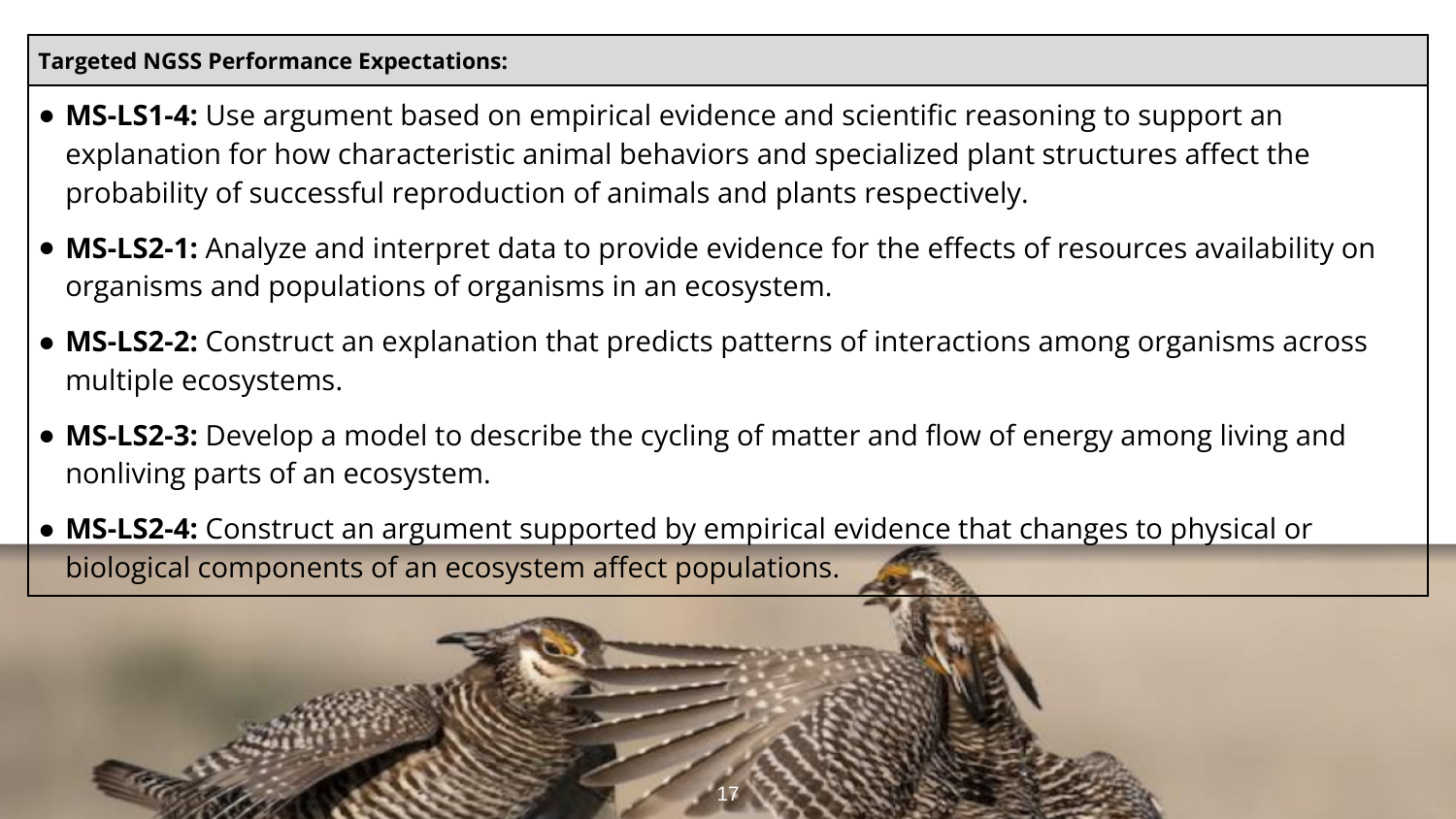

| Targeted NGSS Performance Expectations: |
| --- |
| MS-LS1-4: Use argument based on empirical evidence and scientific reasoning to support an explanation for how characteristic animal behaviors and specialized plant structures affect the probability of successful reproduction of animals and plants respectively. MS-LS2-1: Analyze and interpret data to provide evidence for the effects of resources availability on organisms and populations of organisms in an ecosystem. MS-LS2-2: Construct an explanation that predicts patterns of interactions among organisms across multiple ecosystems. MS-LS2-3: Develop a model to describe the cycling of matter and flow of energy among living and nonliving parts of an ecosystem. MS-LS2-4: Construct an argument supported by empirical evidence that changes to physical or biological components of an ecosystem affect populations. |

17